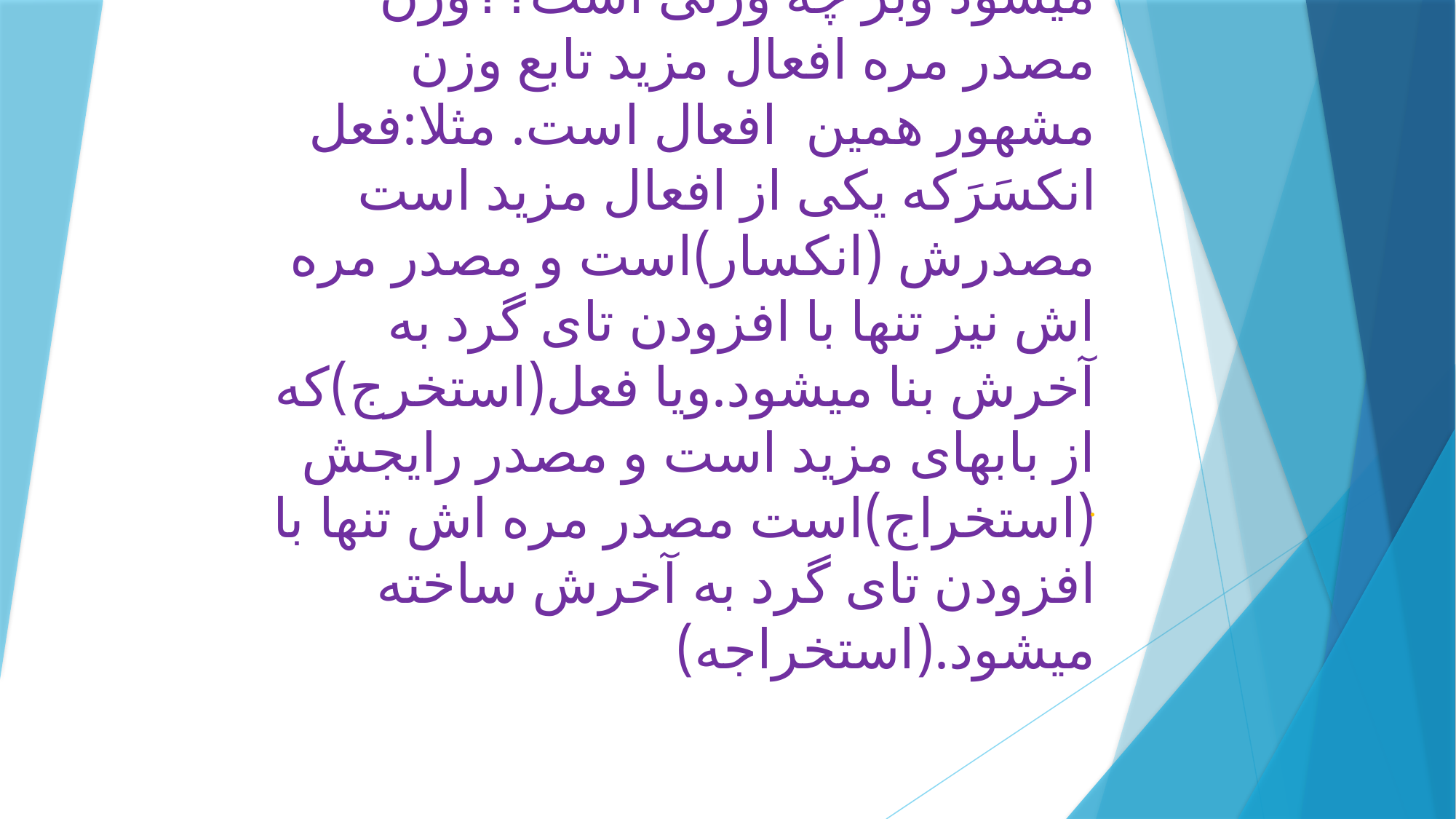

# مصدر مره افعال مزید چگونه ساخته میشود وبر چه وزنی است؟؟وزن مصدر مره افعال مزید تابع وزن مشهور همین  افعال است. مثلا:فعل انکسَرَکه یکی از افعال مزید است مصدرش (انکسار)است و مصدر مره اش نیز تنها با افزودن تای گرد به آخرش بنا میشود.ویا فعل(استخرج)که از بابهای مزید است و مصدر رایجش (استخراج)است مصدر مره اش تنها با افزودن تای گرد به آخرش ساخته میشود.(استخراجه)
.